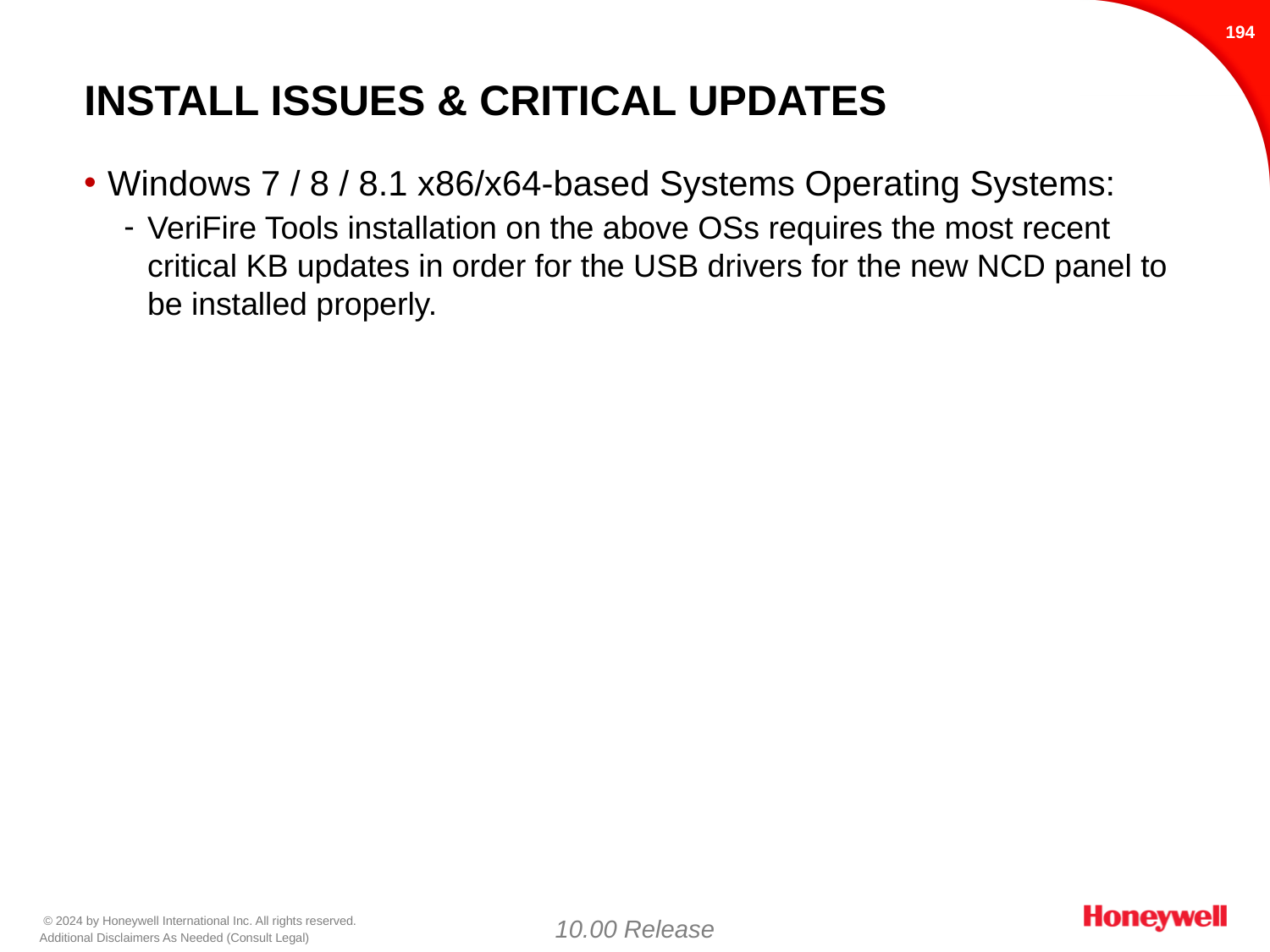

194
# INSTALL ISSUES & Critical Updates
Windows 7 / 8 / 8.1 x86/x64-based Systems Operating Systems:
VeriFire Tools installation on the above OSs requires the most recent critical KB updates in order for the USB drivers for the new NCD panel to be installed properly.

10.00 Release